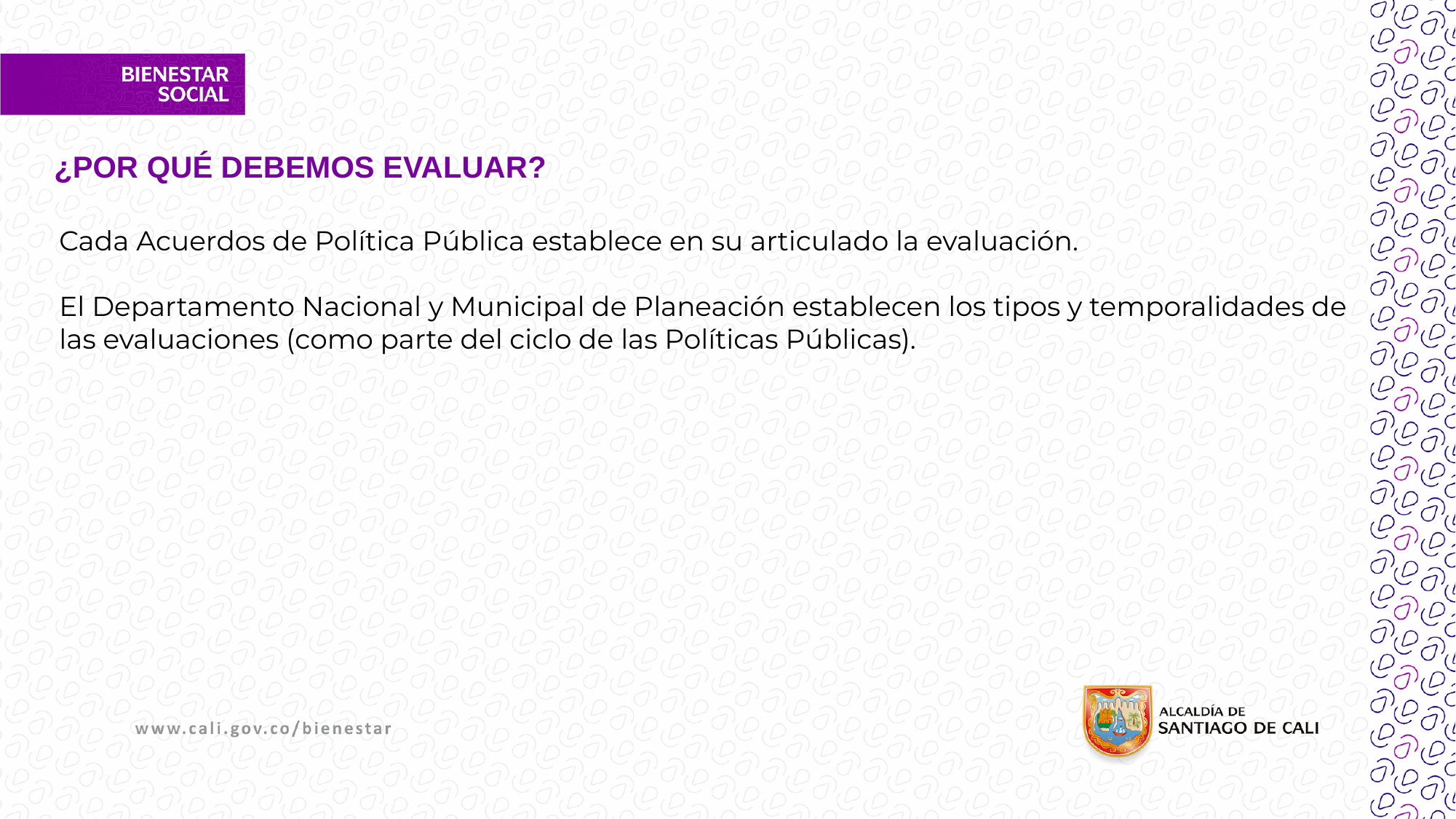

¿POR QUÉ DEBEMOS EVALUAR?

Cada Acuerdos de Política Pública establece en su articulado la evaluación.

El Departamento Nacional y Municipal de Planeación establecen los tipos y temporalidades de las evaluaciones (como parte del ciclo de las Políticas Públicas).